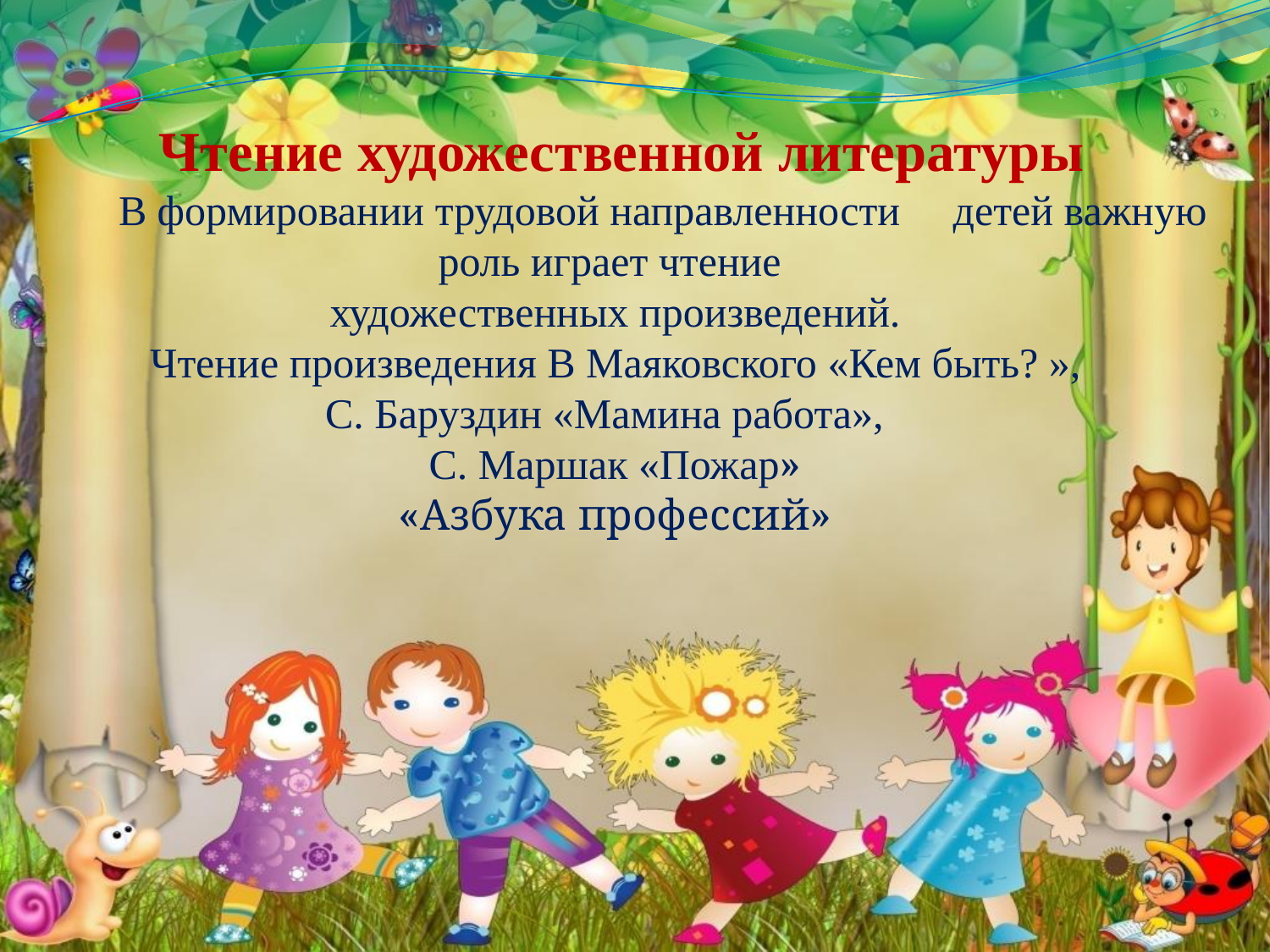

Чтение художественной литературы
         В формировании трудовой направленности     детей важную роль играет чтение
художественных произведений.
 Чтение произведения В Маяковского «Кем быть? »,
С. Баруздин «Мамина работа»,
С. Маршак «Пожар»
«Азбука профессий»